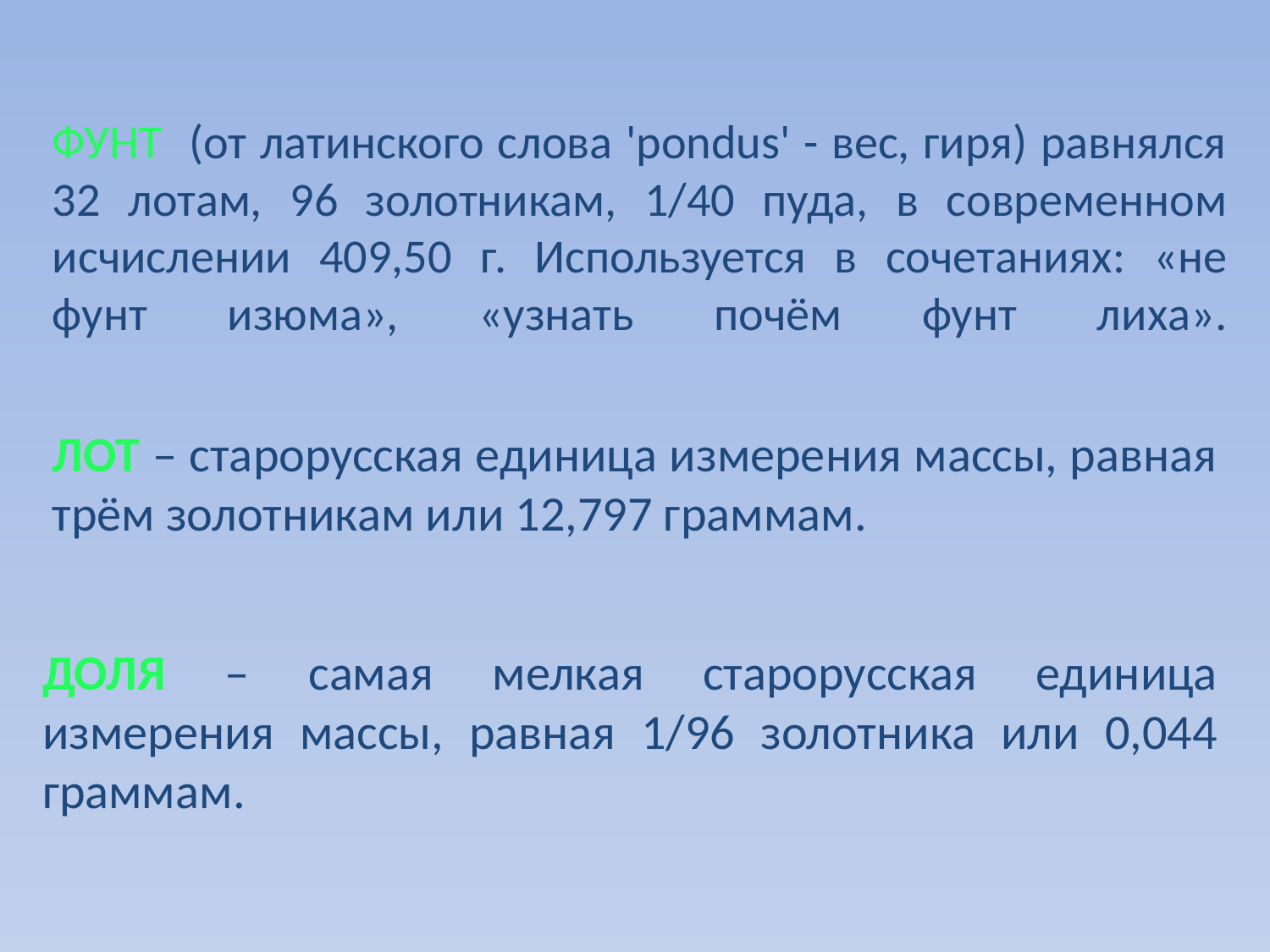

# ФУНТ  (от латинского слова 'pondus' - вес, гиря) равнялся 32 лотам, 96 золотникам, 1/40 пуда, в современном исчислении 409,50 г. Используется в сочетаниях: «не фунт изюма», «узнать почём фунт лиха».
ЛОТ – старорусская единица измерения массы, равная трём золотникам или 12,797 граммам.

ДОЛЯ – самая мелкая старорусская единица измерения массы, равная 1/96 золотника или 0,044 граммам.